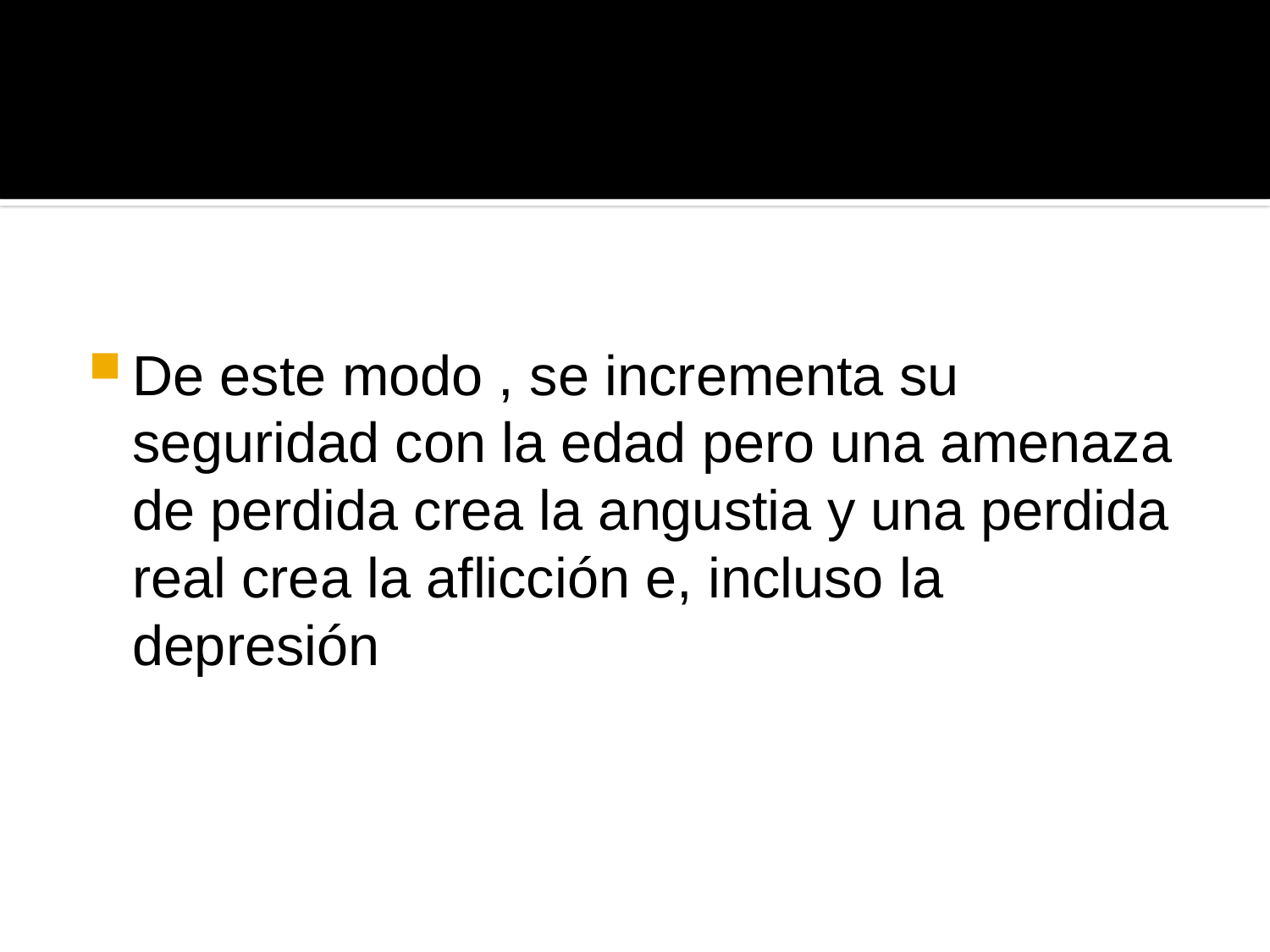

#
De este modo , se incrementa su seguridad con la edad pero una amenaza de perdida crea la angustia y una perdida real crea la aflicción e, incluso la depresión